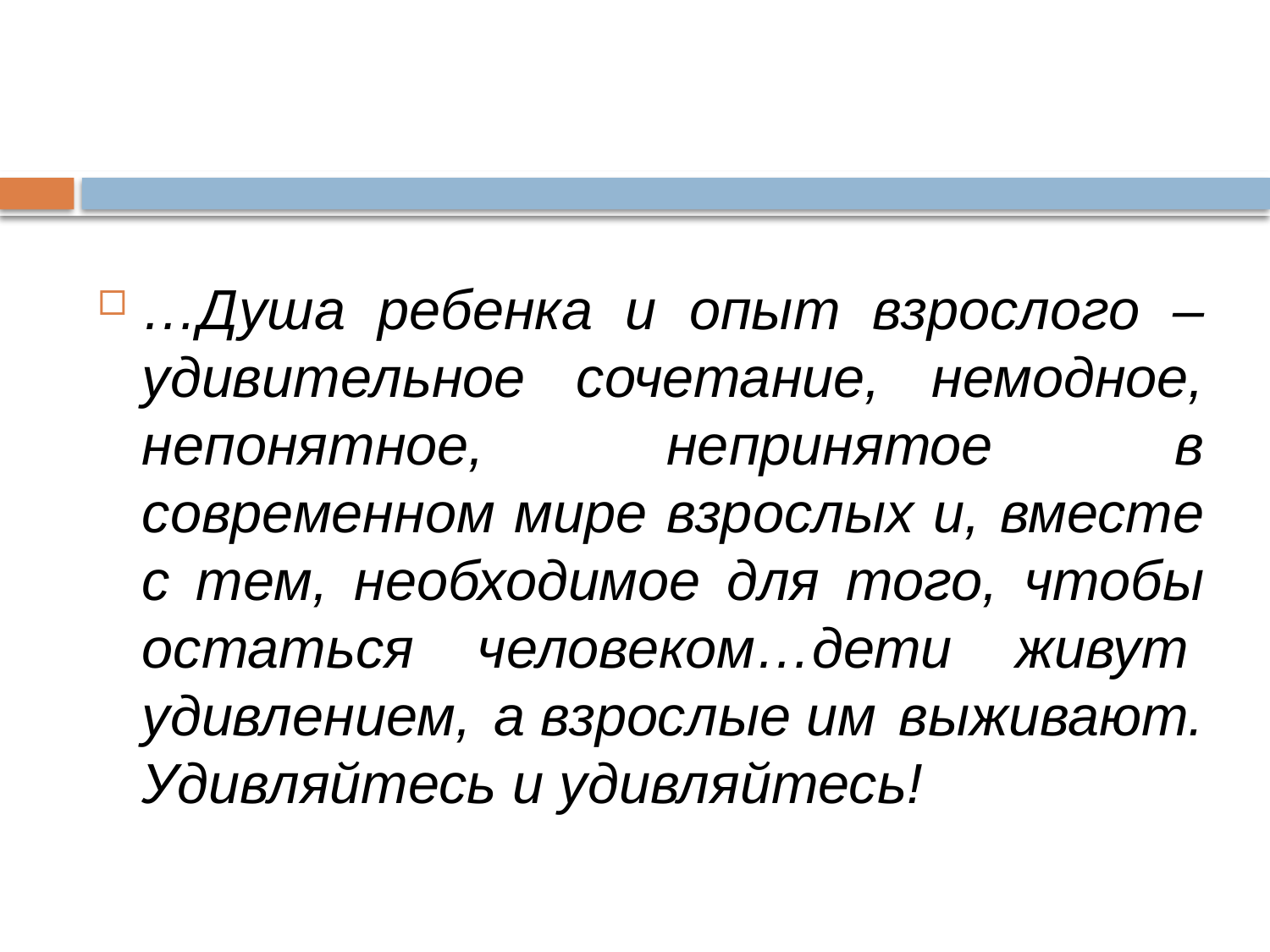

#

…Душа ребенка и опыт взрослого – удивительное сочетание, немодное, непонятное, непринятое в современном мире взрослых и, вместе с тем, необходимое для того, чтобы остаться человеком…дети живут  удивлением, а взрослые им выживают. Удивляйтесь и удивляйтесь!